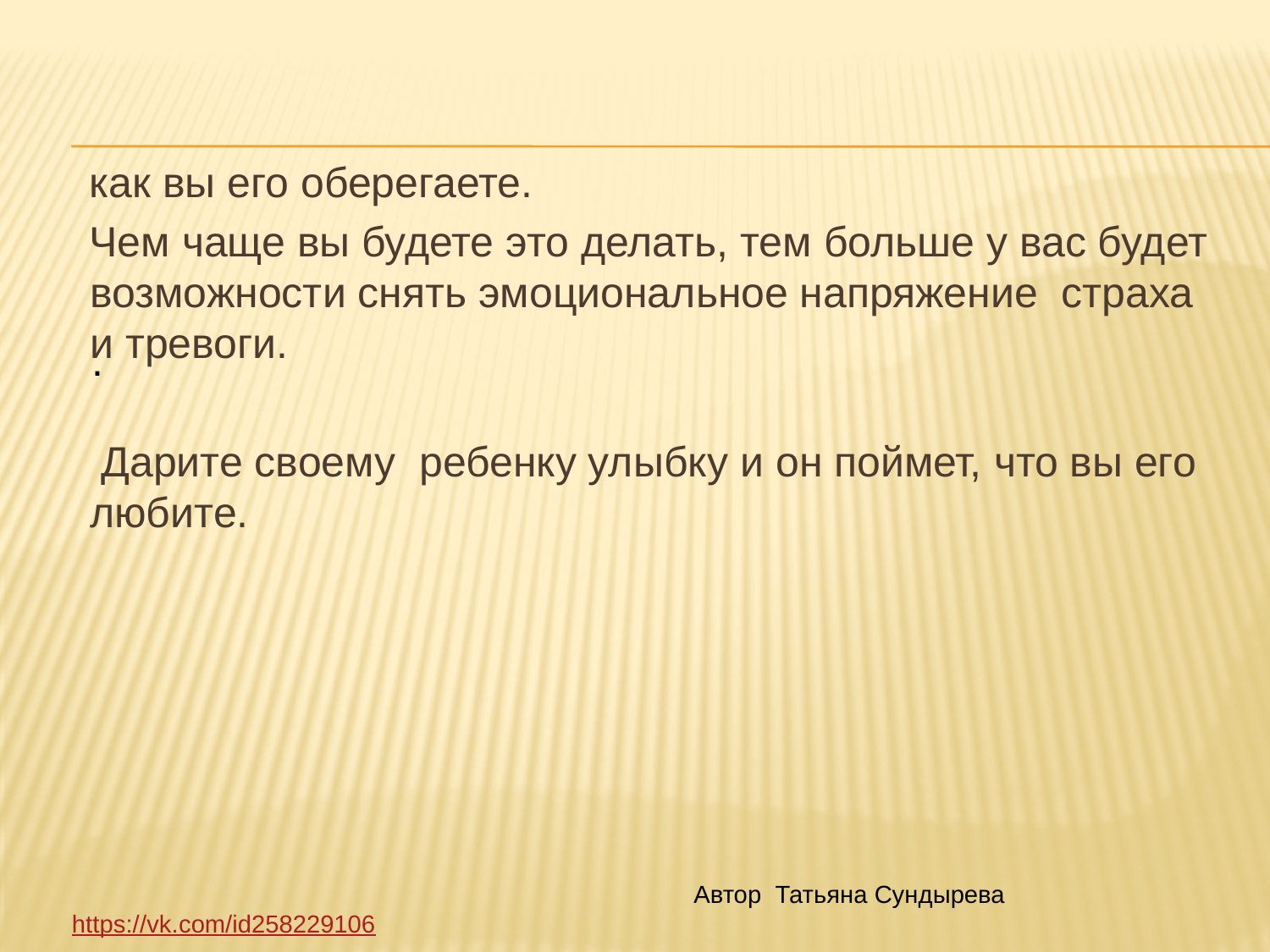

как вы его оберегаете.
    Чем чаще вы будете это делать, тем больше у вас будет возможности снять эмоциональное напряжение  страха и тревоги.

     Дарите своему  ребенку улыбку и он поймет, что вы его любите.

#
.

                                                                                         Автор  Татьяна Сундыреваhttps://vk.com/id258229106